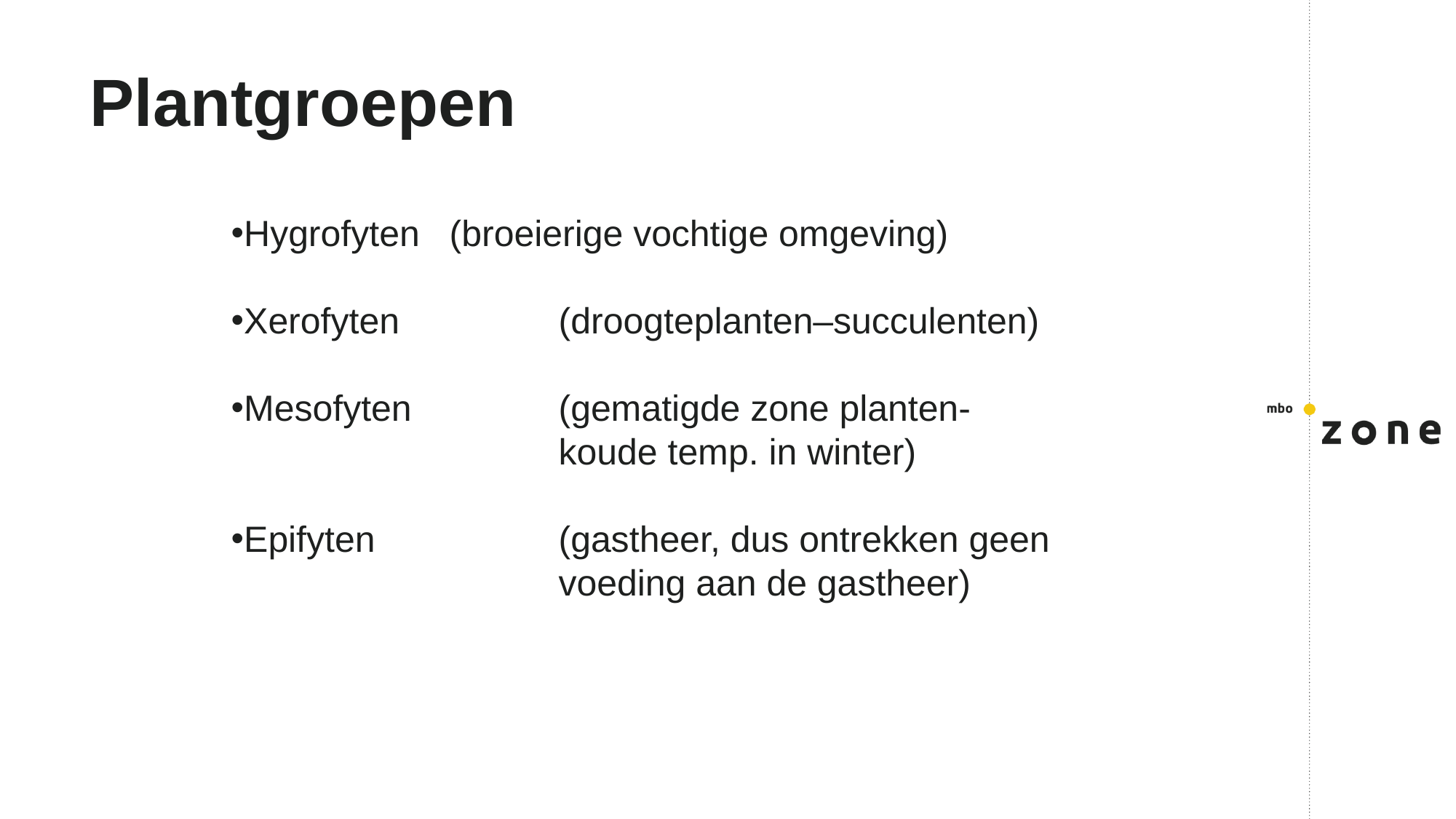

# Plantgroepen
Hygrofyten	(broeierige vochtige omgeving)

Xerofyten		(droogteplanten–succulenten)

Mesofyten		(gematigde zone planten-
			koude temp. in winter)

Epifyten		(gastheer, dus ontrekken geen
			voeding aan de gastheer)